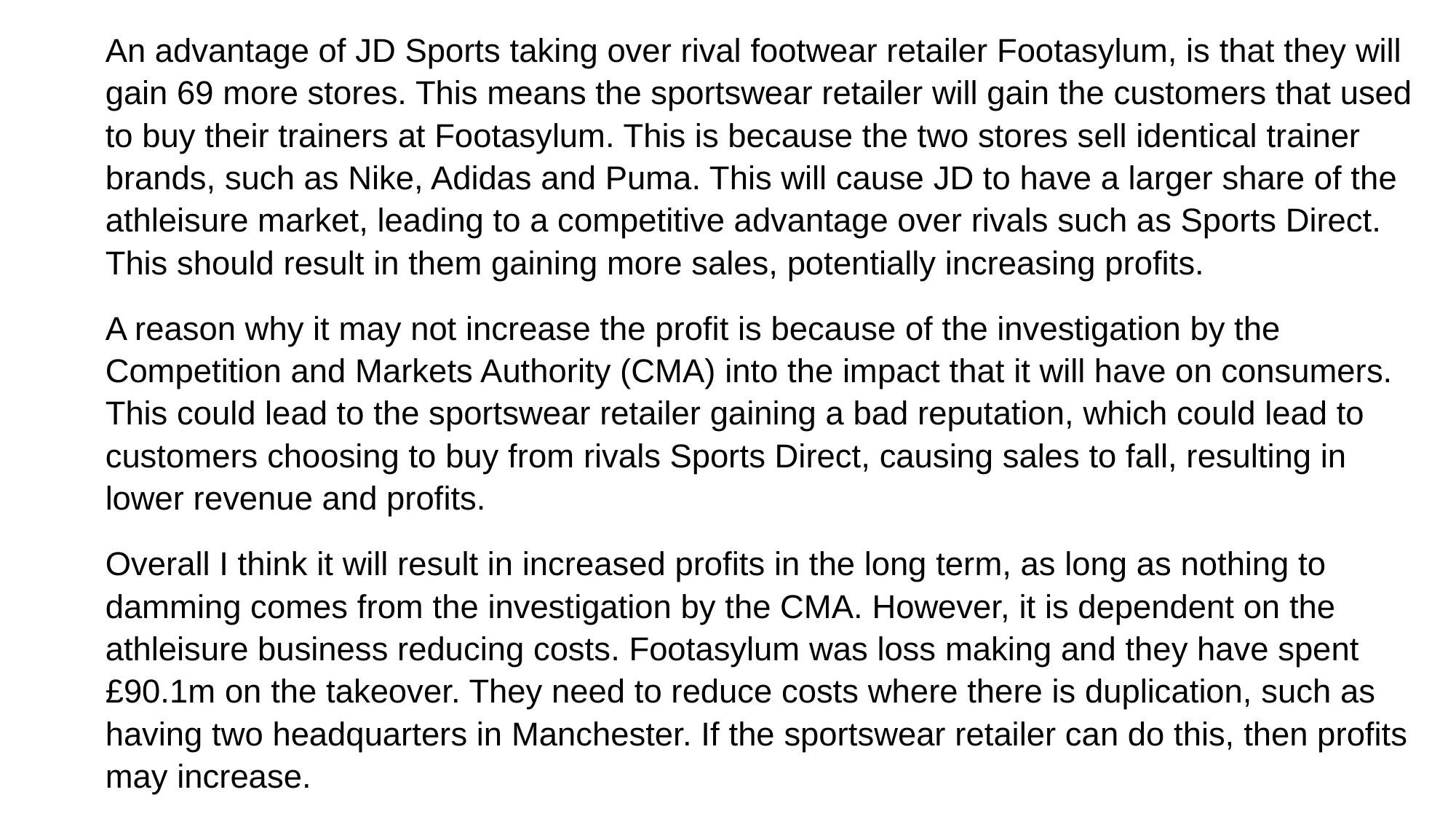

An advantage of JD Sports taking over rival footwear retailer Footasylum, is that they will gain 69 more stores. This means the sportswear retailer will gain the customers that used to buy their trainers at Footasylum. This is because the two stores sell identical trainer brands, such as Nike, Adidas and Puma. This will cause JD to have a larger share of the athleisure market, leading to a competitive advantage over rivals such as Sports Direct. This should result in them gaining more sales, potentially increasing profits.
A reason why it may not increase the profit is because of the investigation by the Competition and Markets Authority (CMA) into the impact that it will have on consumers. This could lead to the sportswear retailer gaining a bad reputation, which could lead to customers choosing to buy from rivals Sports Direct, causing sales to fall, resulting in lower revenue and profits.
Overall I think it will result in increased profits in the long term, as long as nothing to damming comes from the investigation by the CMA. However, it is dependent on the athleisure business reducing costs. Footasylum was loss making and they have spent £90.1m on the takeover. They need to reduce costs where there is duplication, such as having two headquarters in Manchester. If the sportswear retailer can do this, then profits may increase.